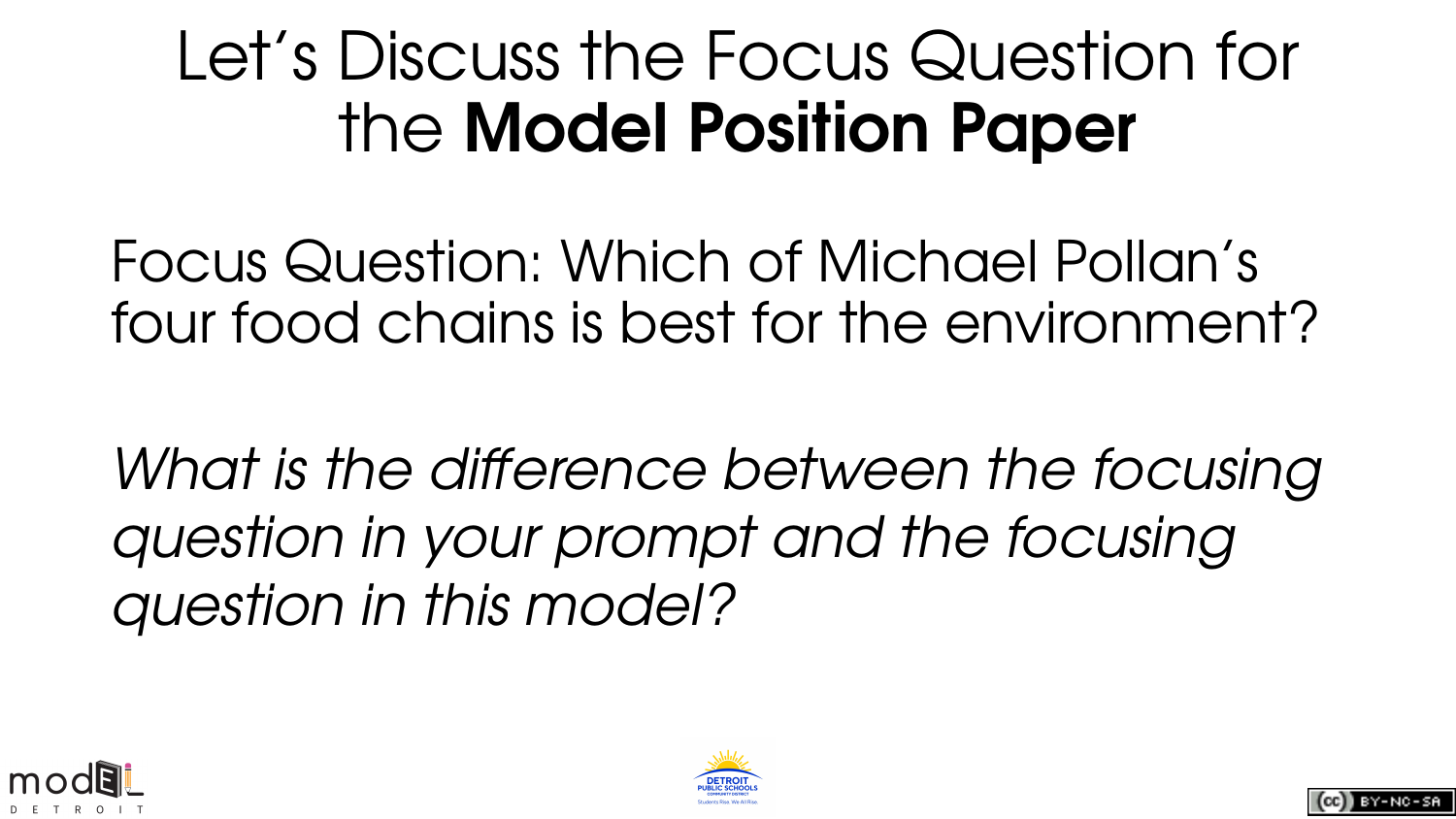

# Let’s Discuss the Focus Question for the Model Position Paper

Focus Question: Which of Michael Pollan’s four food chains is best for the environment?

What is the difference between the focusing question in your prompt and the focusing question in this model?